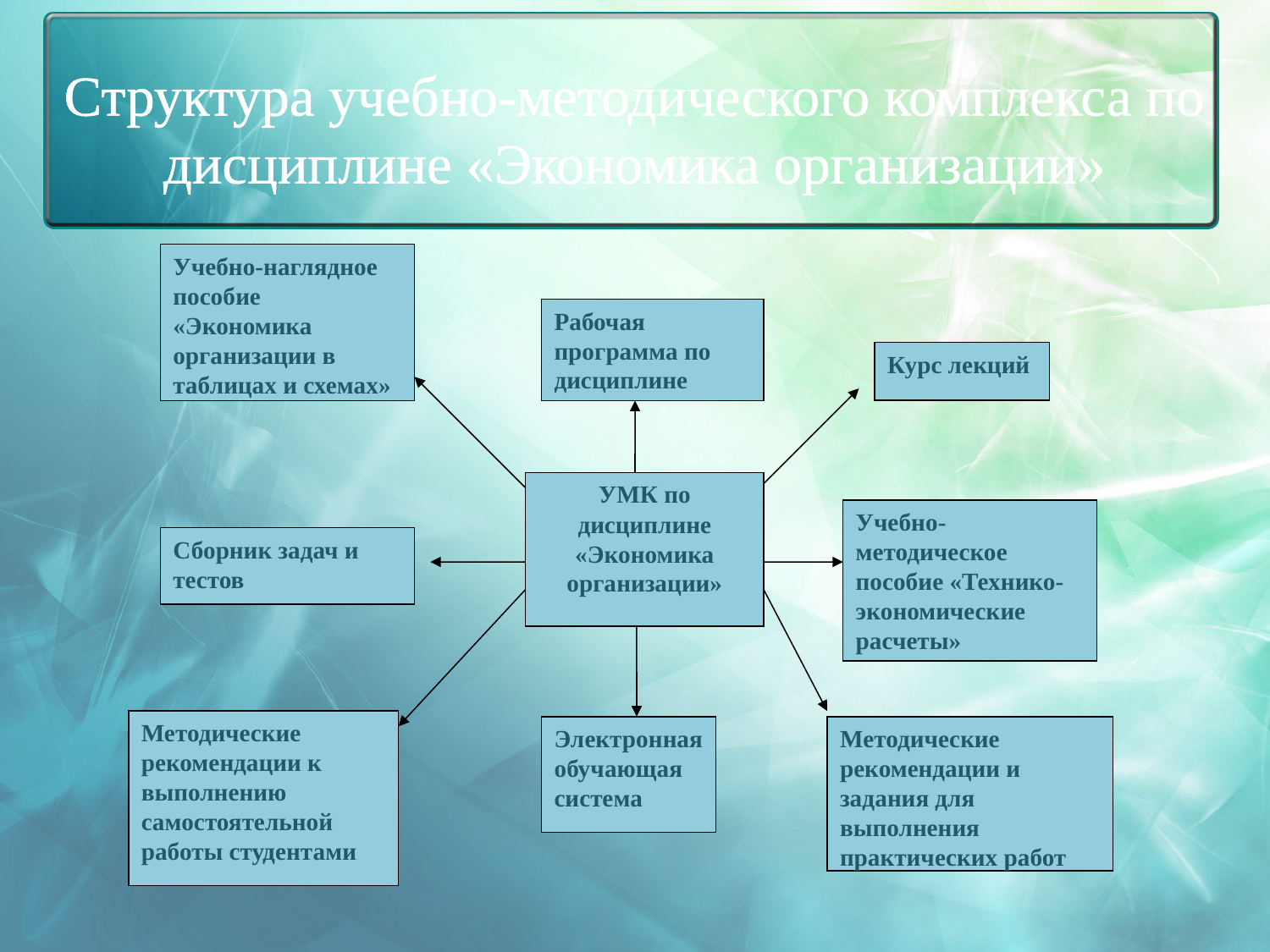

# Структура учебно-методического комплекса по дисциплине «Экономика организации»

Учебно-наглядное пособие «Экономика организации в таблицах и схемах»
Рабочая программа по дисциплине
Курс лекций

УМК по дисциплине «Экономика организации»
Учебно-методическое пособие «Технико-экономические расчеты»
Сборник задач и тестов

Методические рекомендации к выполнению самостоятельной работы студентами
Электронная обучающая система
Методические рекомендации и задания для выполнения практических работ